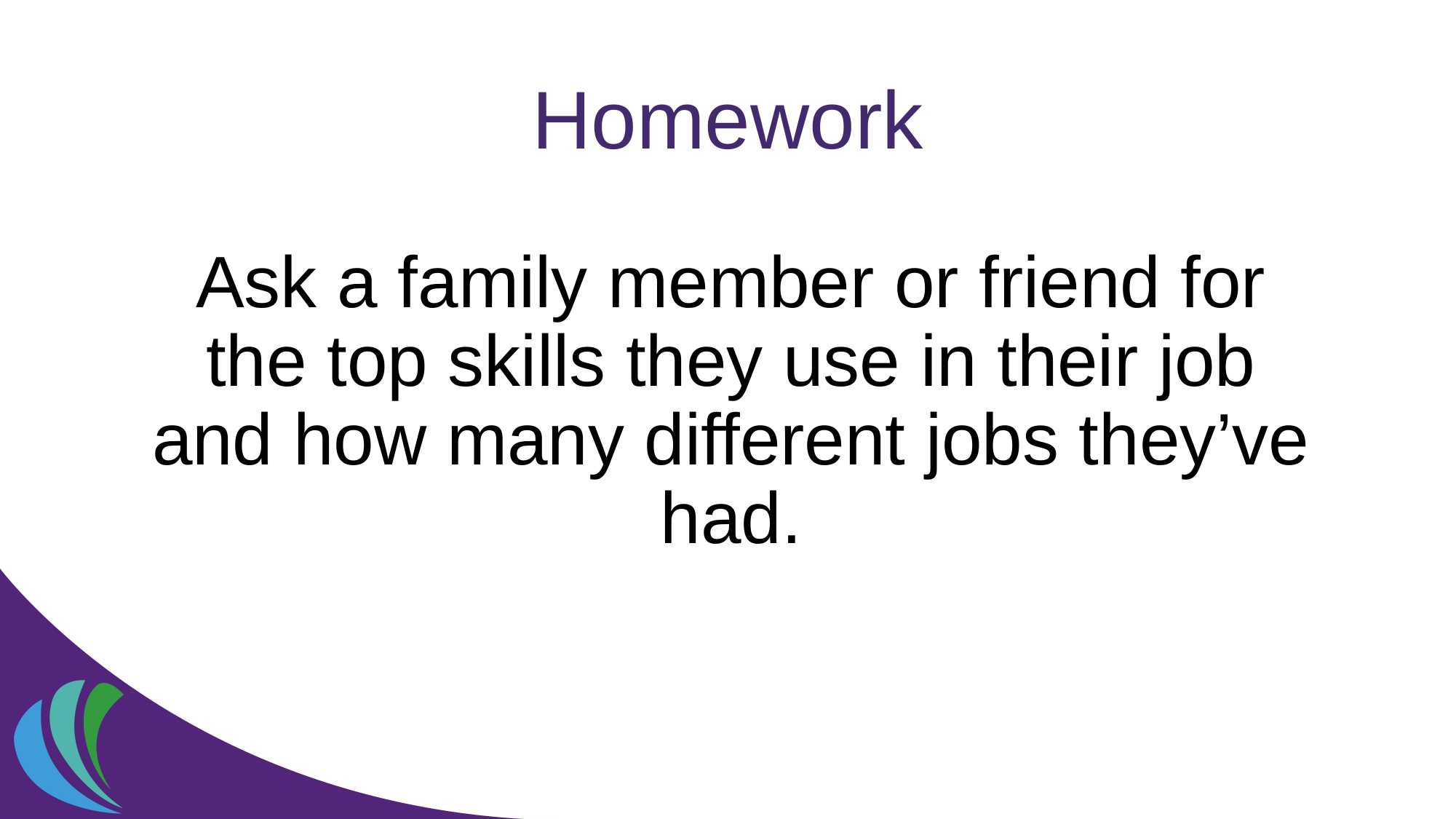

# Homework
Ask a family member or friend for the top skills they use in their job and how many different jobs they’ve had.